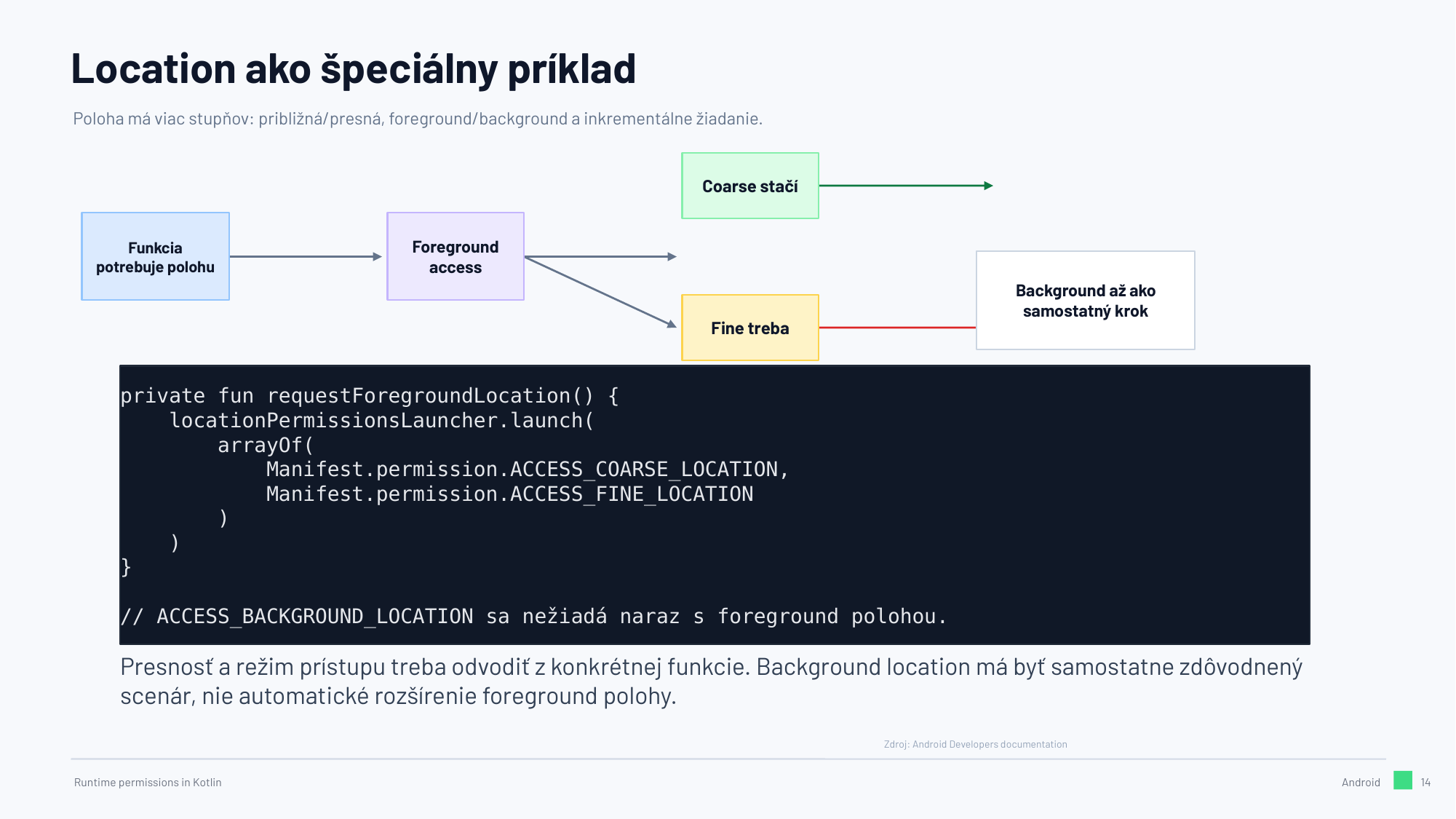

Location ako špeciálny príklad
Poloha má viac stupňov: približná/presná, foreground/background a inkrementálne žiadanie.
Coarse stačí

Funkcia
potrebuje polohu
Foreground
access
Background až ako
samostatný krok

Fine treba

private fun requestForegroundLocation() {
    locationPermissionsLauncher.launch(
        arrayOf(
            Manifest.permission.ACCESS_COARSE_LOCATION,
            Manifest.permission.ACCESS_FINE_LOCATION
        )
    )
}

// ACCESS_BACKGROUND_LOCATION sa nežiadá naraz s foreground polohou.
Presnosť a režim prístupu treba odvodiť z konkrétnej funkcie. Background location má byť samostatne zdôvodnený scenár, nie automatické rozšírenie foreground polohy.
Zdroj: Android Developers documentation
14